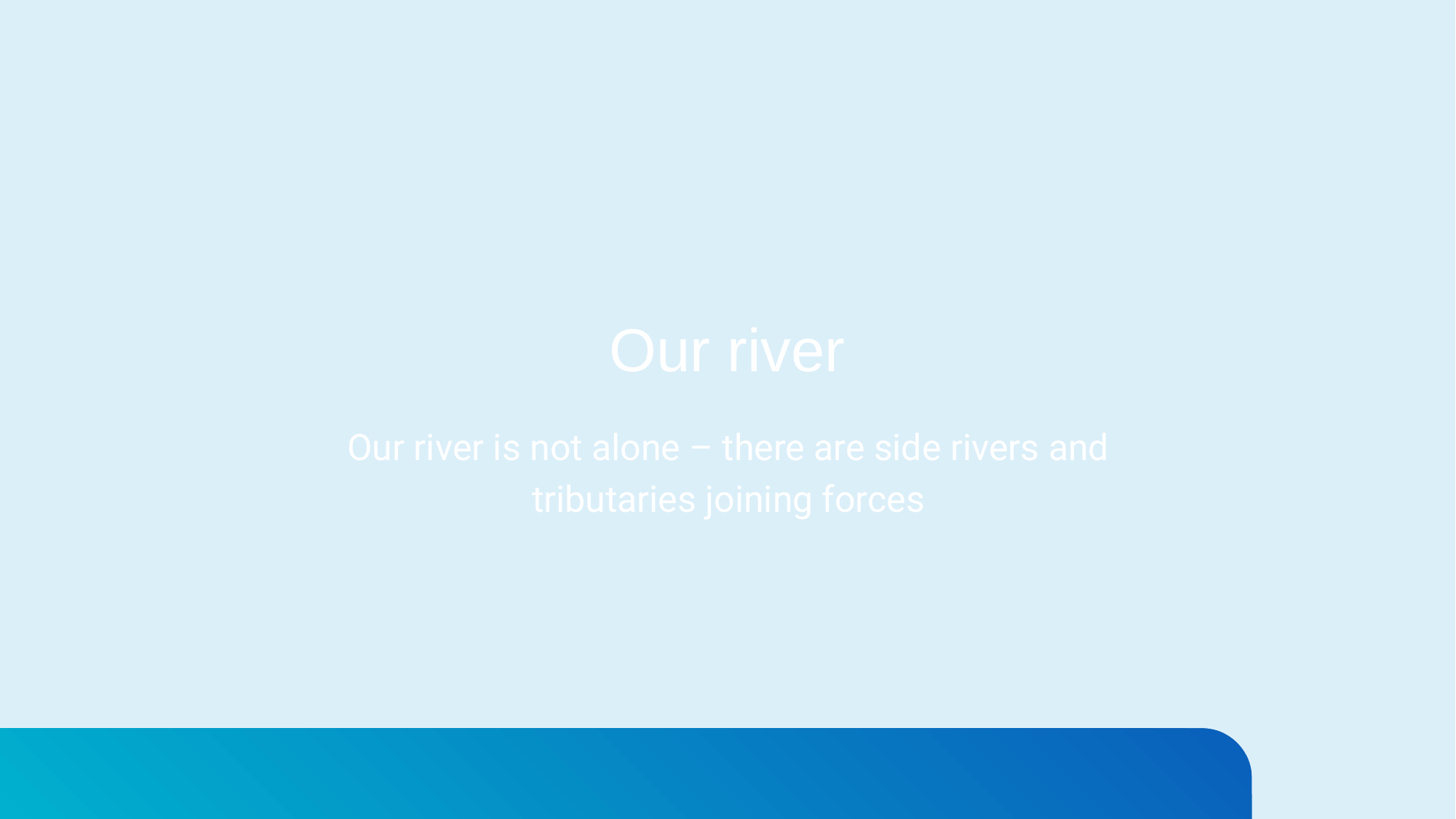

# Our river
Our river is not alone – there are side rivers and tributaries joining forces